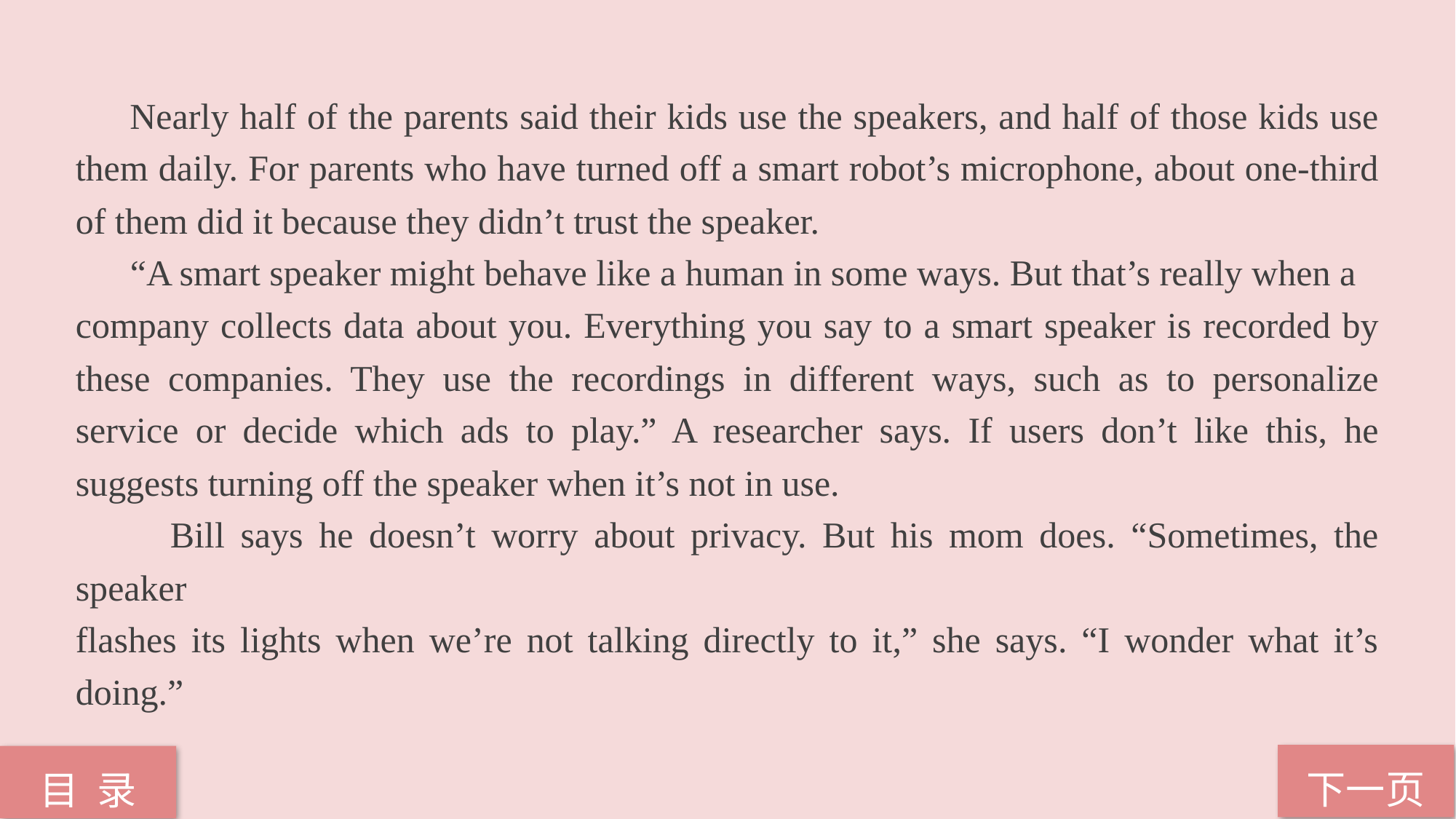

Nearly half of the parents said their kids use the speakers, and half of those kids use them daily. For parents who have turned off a smart robot’s microphone, about one-third of them did it because they didn’t trust the speaker.
      “A smart speaker might behave like a human in some ways. But that’s really when a
company collects data about you. Everything you say to a smart speaker is recorded by these companies. They use the recordings in different ways, such as to personalize service or decide which ads to play.” A researcher says. If users don’t like this, he suggests turning off the speaker when it’s not in use.
      Bill says he doesn’t worry about privacy. But his mom does. “Sometimes, the speaker
flashes its lights when we’re not talking directly to it,” she says. “I wonder what it’s doing.”